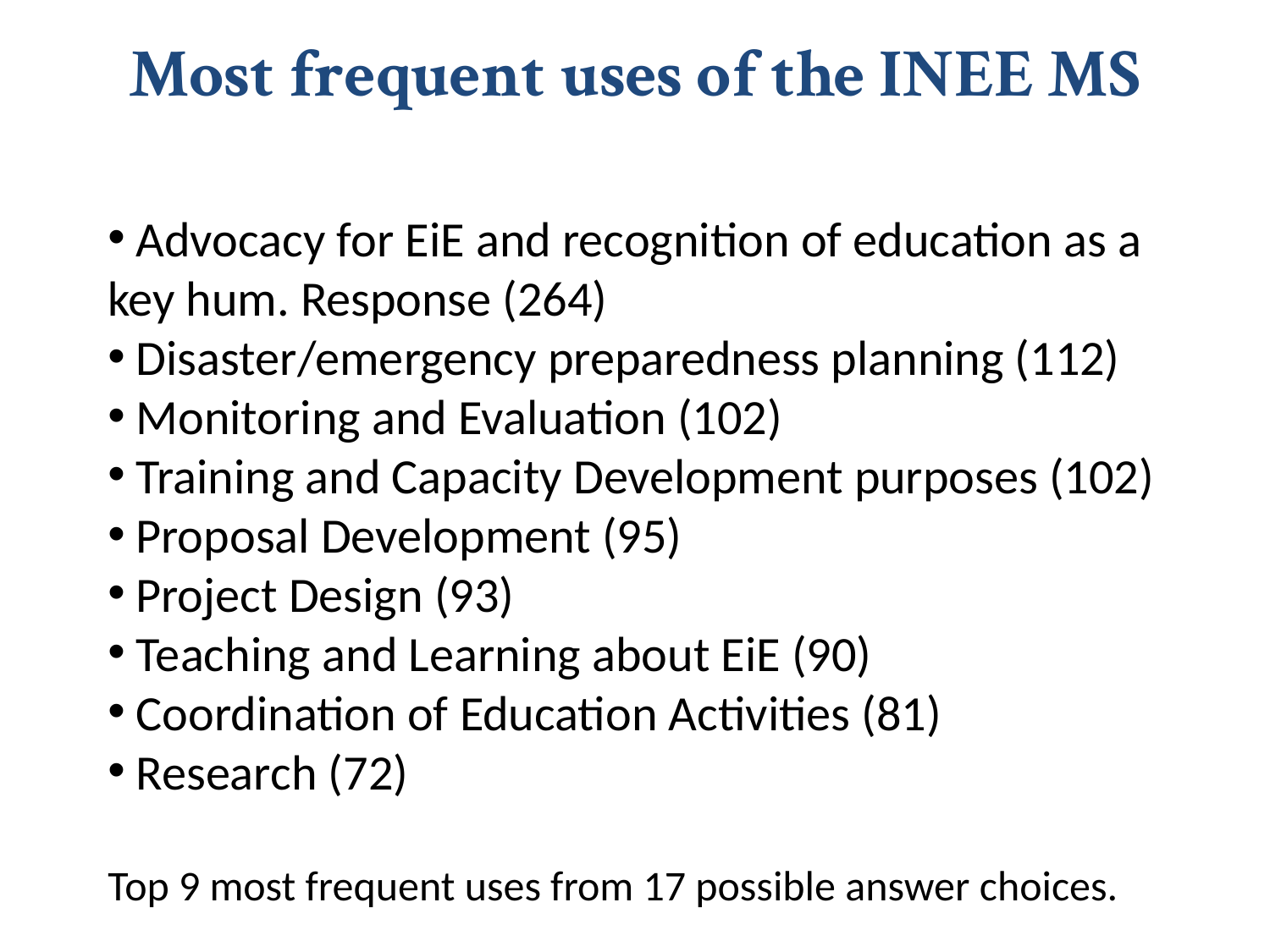

# Most frequent uses of the INEE MS
 Advocacy for EiE and recognition of education as a key hum. Response (264)
 Disaster/emergency preparedness planning (112)
 Monitoring and Evaluation (102)
 Training and Capacity Development purposes (102)
 Proposal Development (95)
 Project Design (93)
 Teaching and Learning about EiE (90)
 Coordination of Education Activities (81)
 Research (72)

Top 9 most frequent uses from 17 possible answer choices.